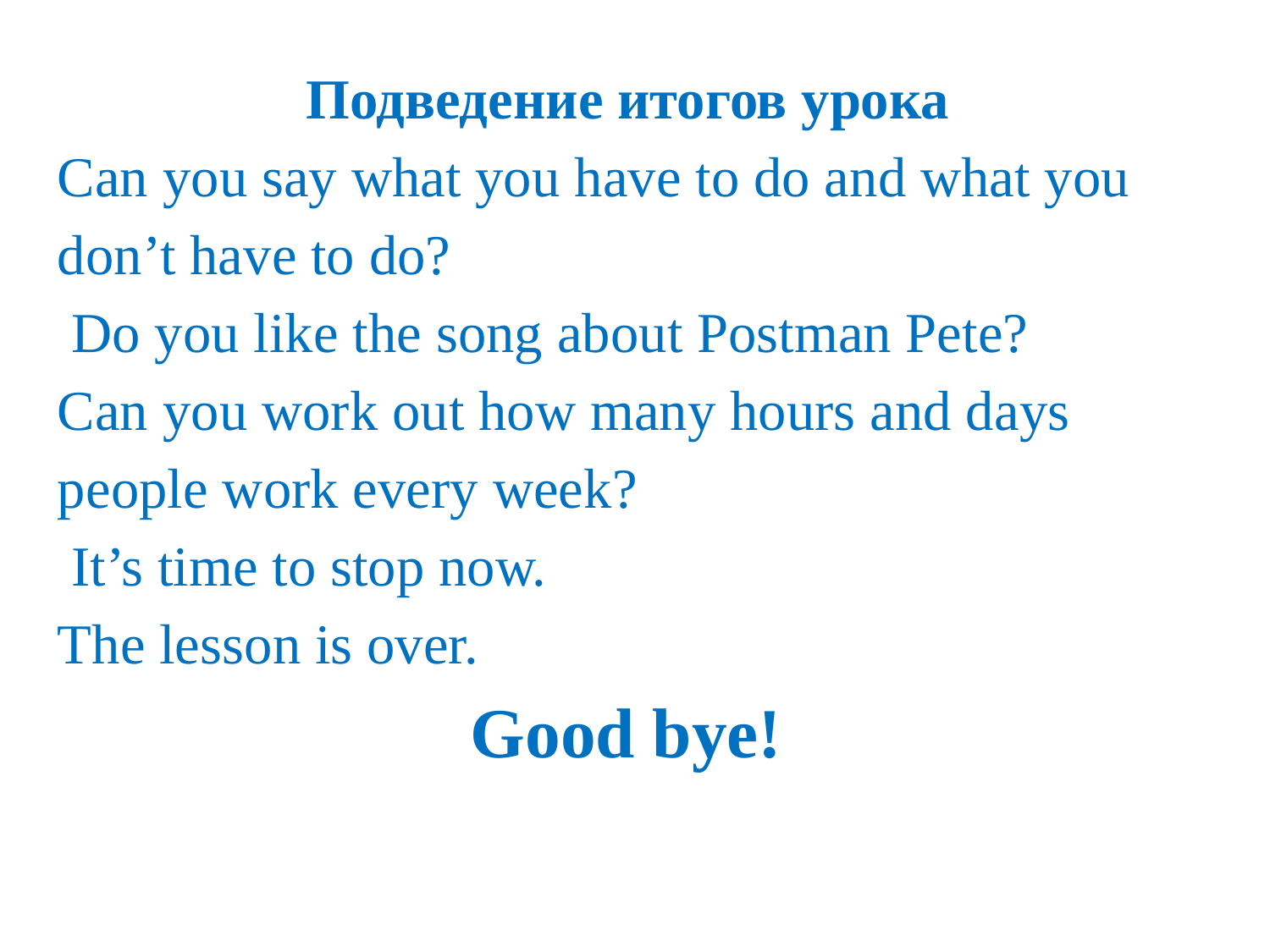

Подведение итогов урока
Can you say what you have to do and what you don’t have to do?
 Do you like the song about Postman Pete?
Can you work out how many hours and days people work every week?
 It’s time to stop now.
The lesson is over.
Good bye!